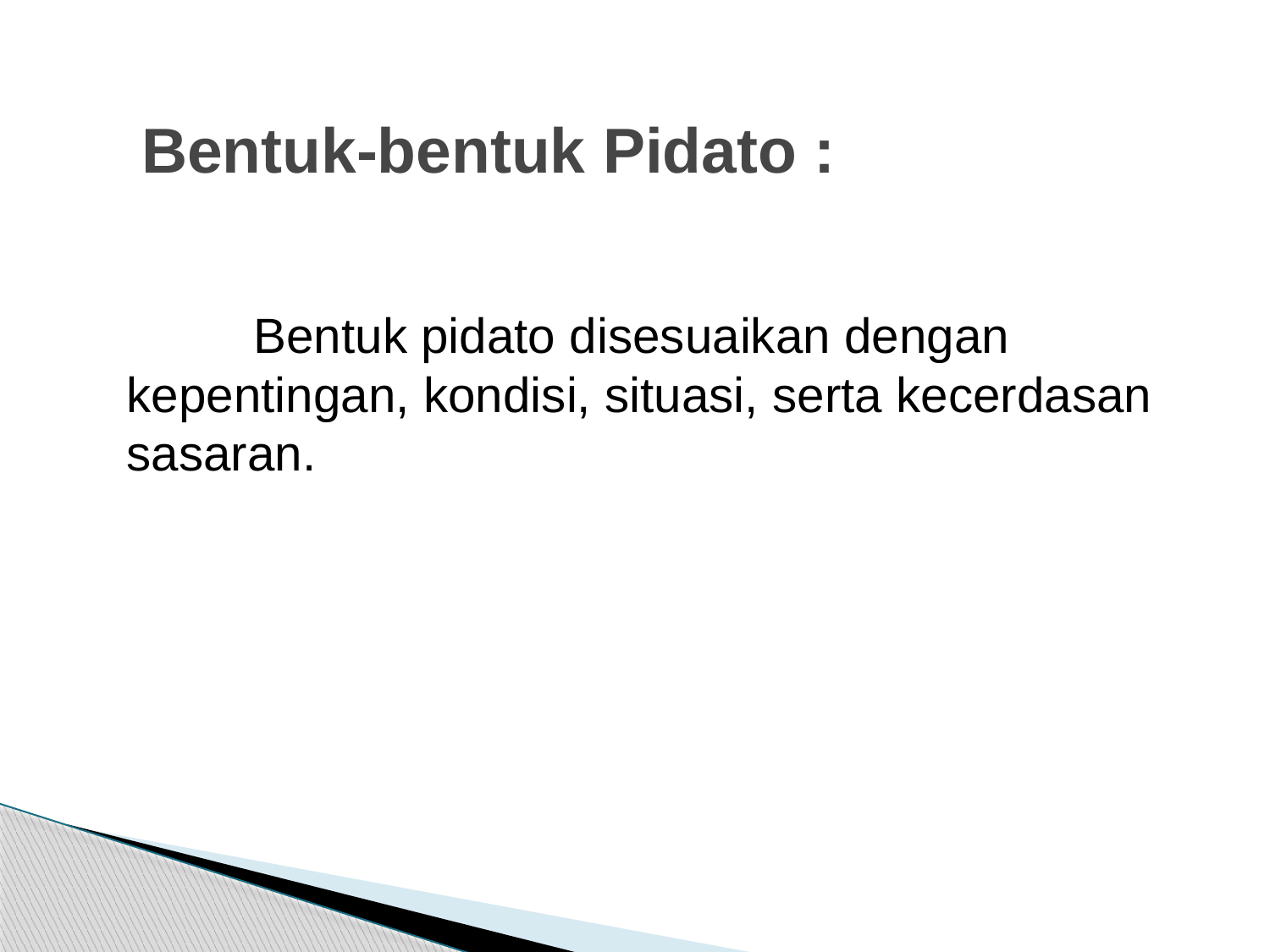

# Bentuk-bentuk Pidato :
		Bentuk pidato disesuaikan dengan kepentingan, kondisi, situasi, serta kecerdasan sasaran.